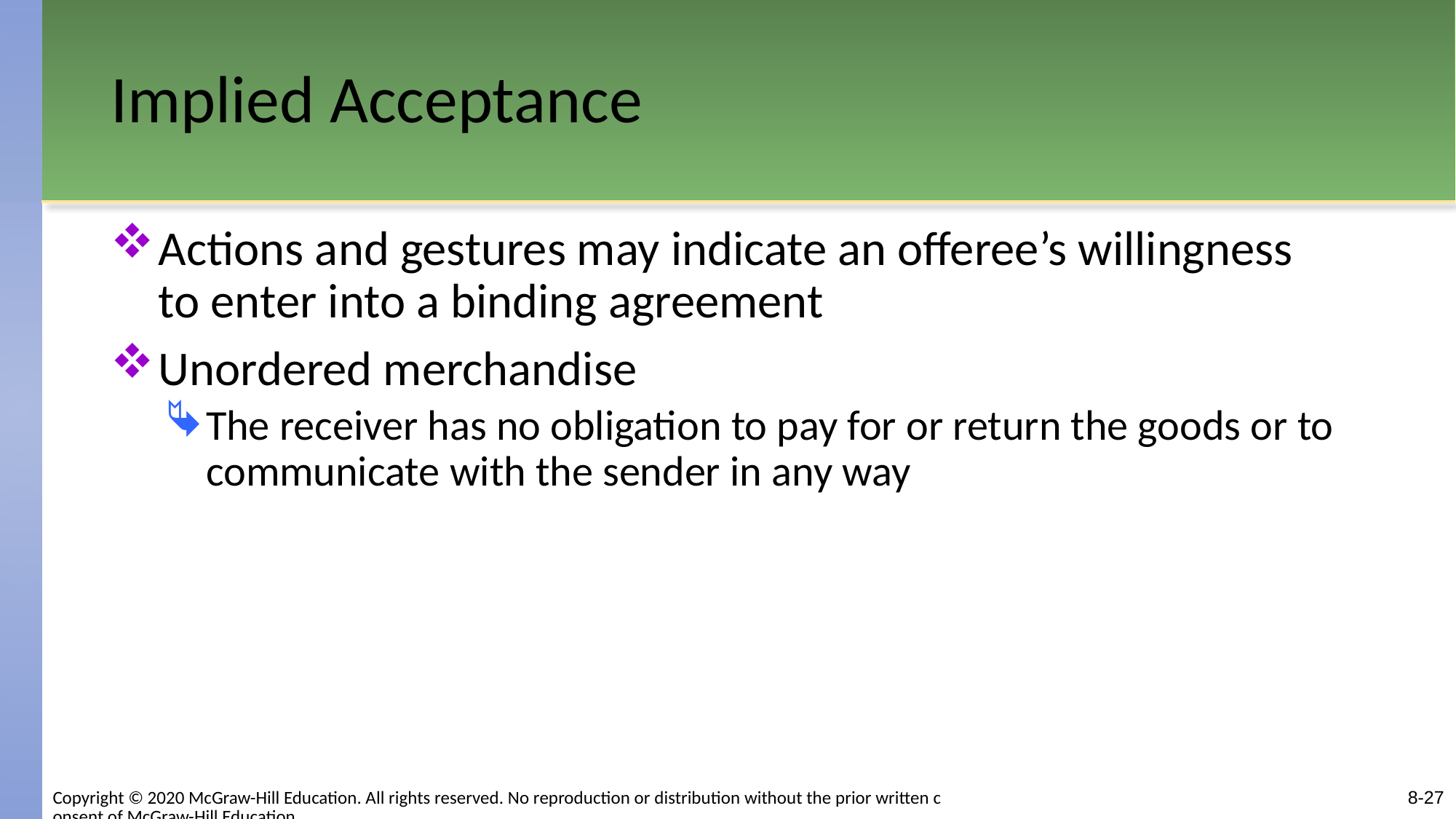

# Implied Acceptance
Actions and gestures may indicate an offeree’s willingness to enter into a binding agreement
Unordered merchandise
The receiver has no obligation to pay for or return the goods or to communicate with the sender in any way
8-27
Copyright © 2020 McGraw-Hill Education. All rights reserved. No reproduction or distribution without the prior written consent of McGraw-Hill Education.